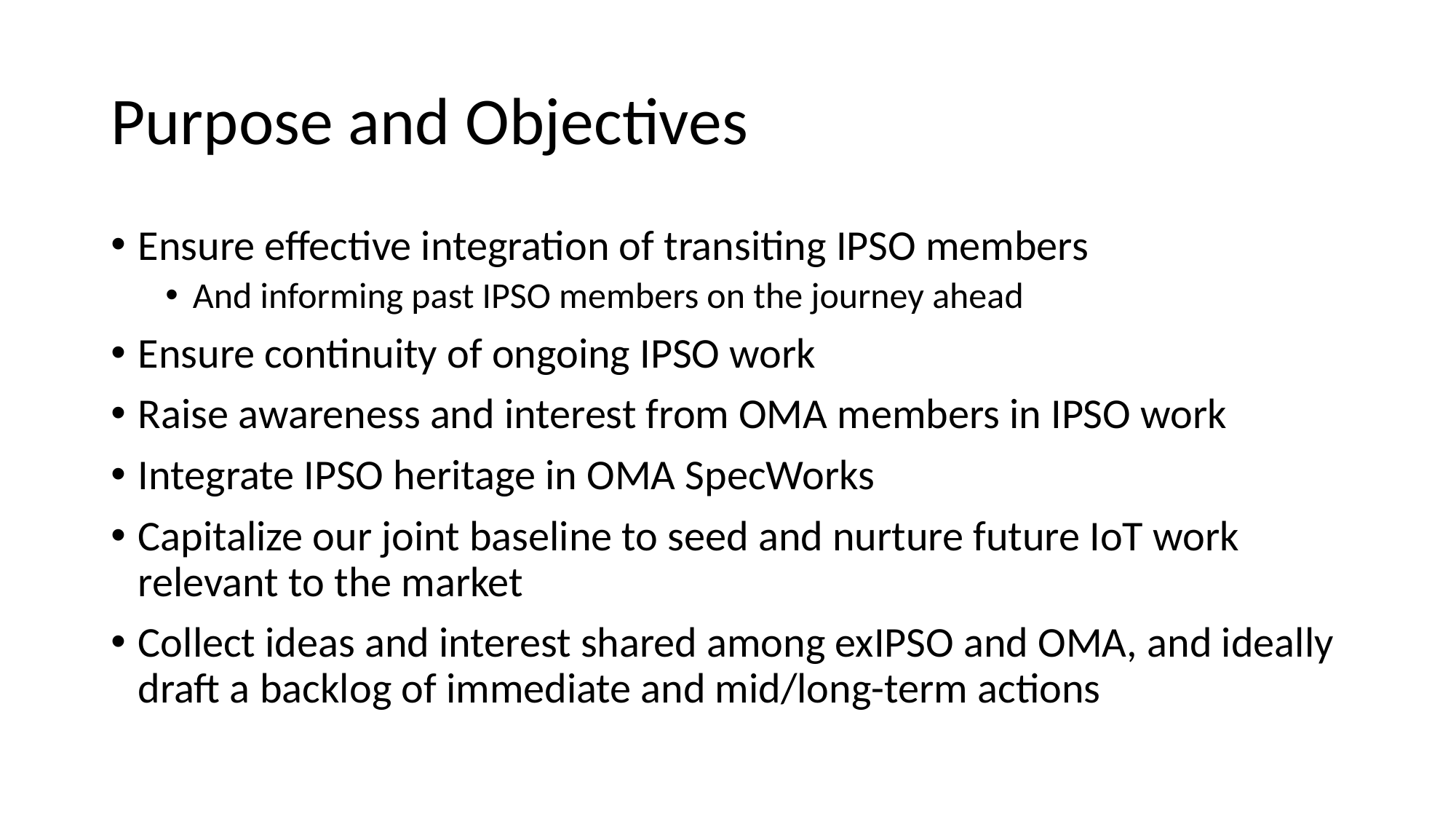

# Purpose and Objectives
Ensure effective integration of transiting IPSO members
And informing past IPSO members on the journey ahead
Ensure continuity of ongoing IPSO work
Raise awareness and interest from OMA members in IPSO work
Integrate IPSO heritage in OMA SpecWorks
Capitalize our joint baseline to seed and nurture future IoT work relevant to the market
Collect ideas and interest shared among exIPSO and OMA, and ideally draft a backlog of immediate and mid/long-term actions